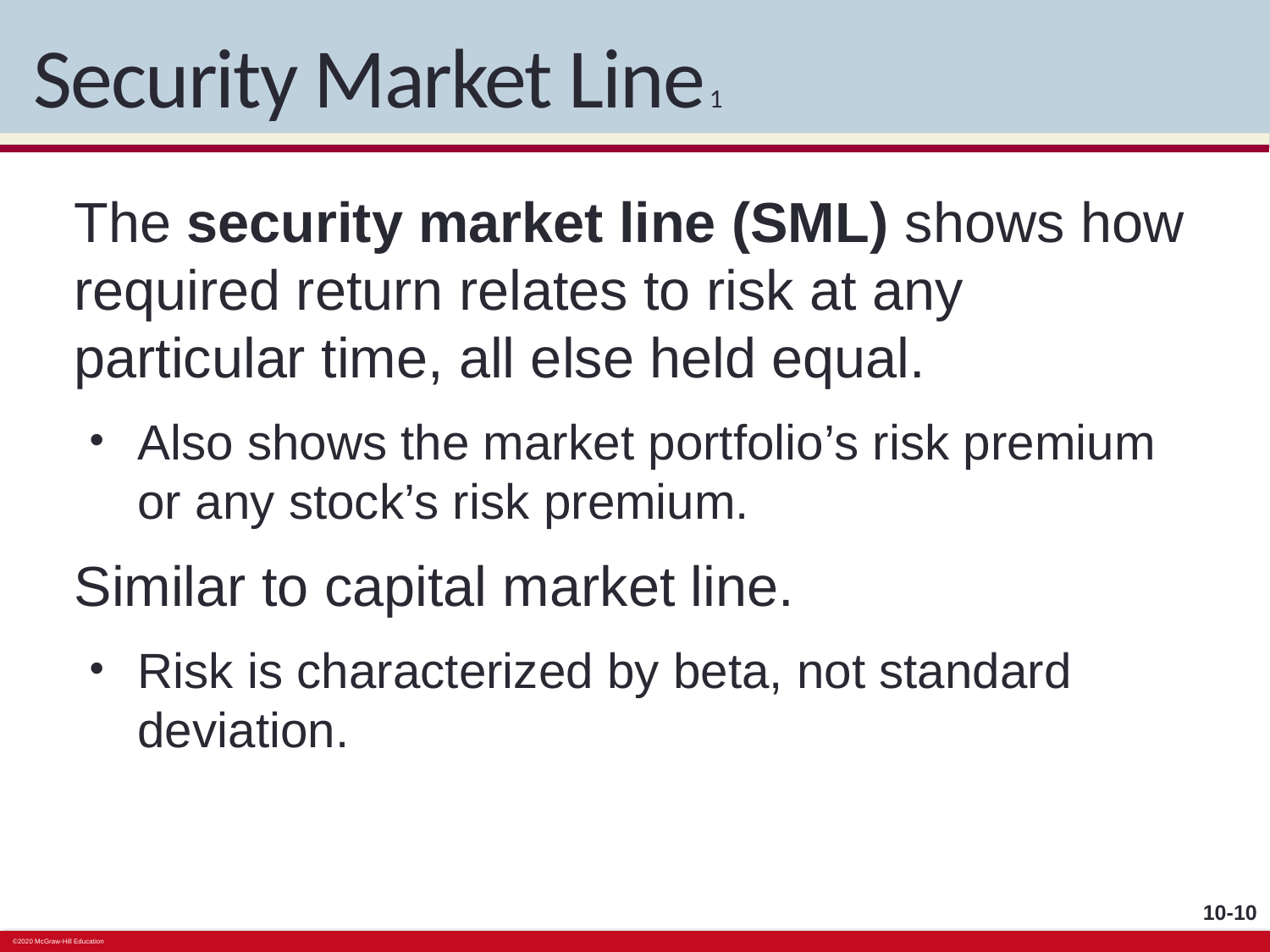

# Security Market Line 1
The security market line (SML) shows how required return relates to risk at any particular time, all else held equal.
Also shows the market portfolio’s risk premium or any stock’s risk premium.
Similar to capital market line.
Risk is characterized by beta, not standard deviation.